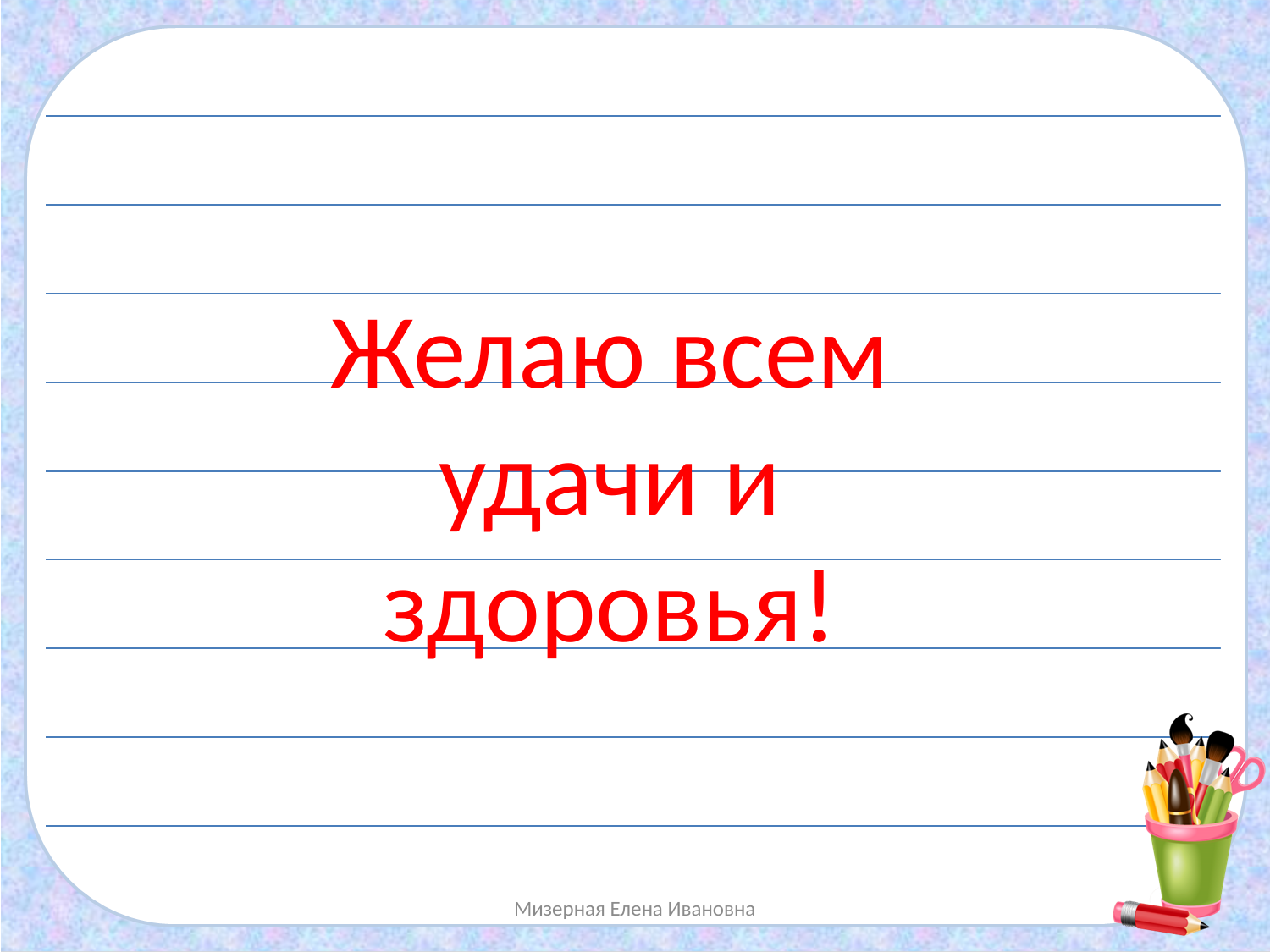

Желаю всем удачи и здоровья!
Мизерная Елена Ивановна